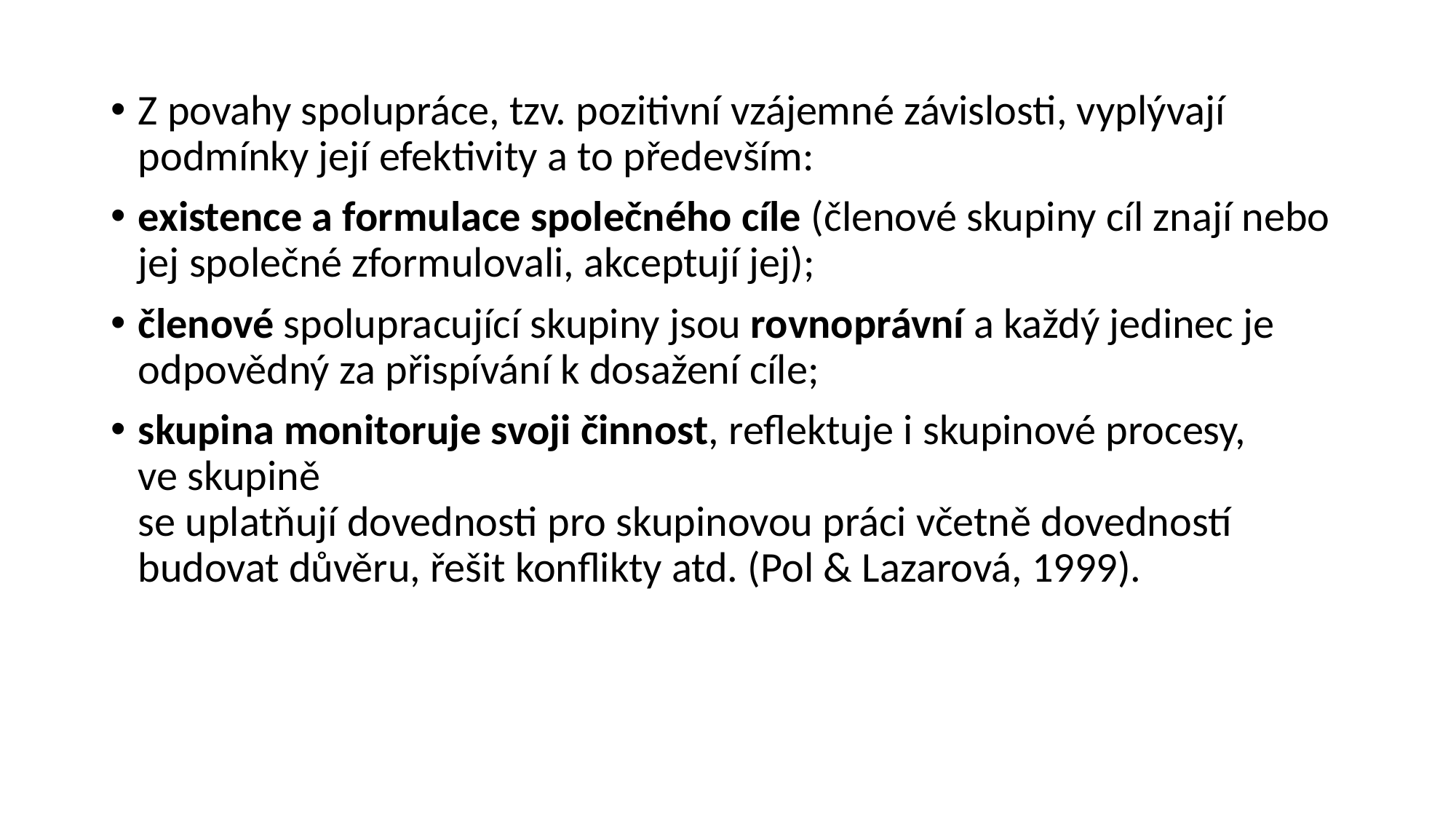

#
Z povahy spolupráce, tzv. pozitivní vzájemné závislosti, vyplývají podmínky její efektivity a to především:
existence a formulace společného cíle (členové skupiny cíl znají nebo jej společné zformulovali, akceptují jej);
členové spolupracující skupiny jsou rovnoprávní a každý jedinec je odpovědný za přispívání k dosažení cíle;
skupina monitoruje svoji činnost, reflektuje i skupinové procesy, ve skupině
se uplatňují dovednosti pro skupinovou práci včetně dovedností budovat důvěru, řešit konflikty atd. (Pol & Lazarová, 1999).